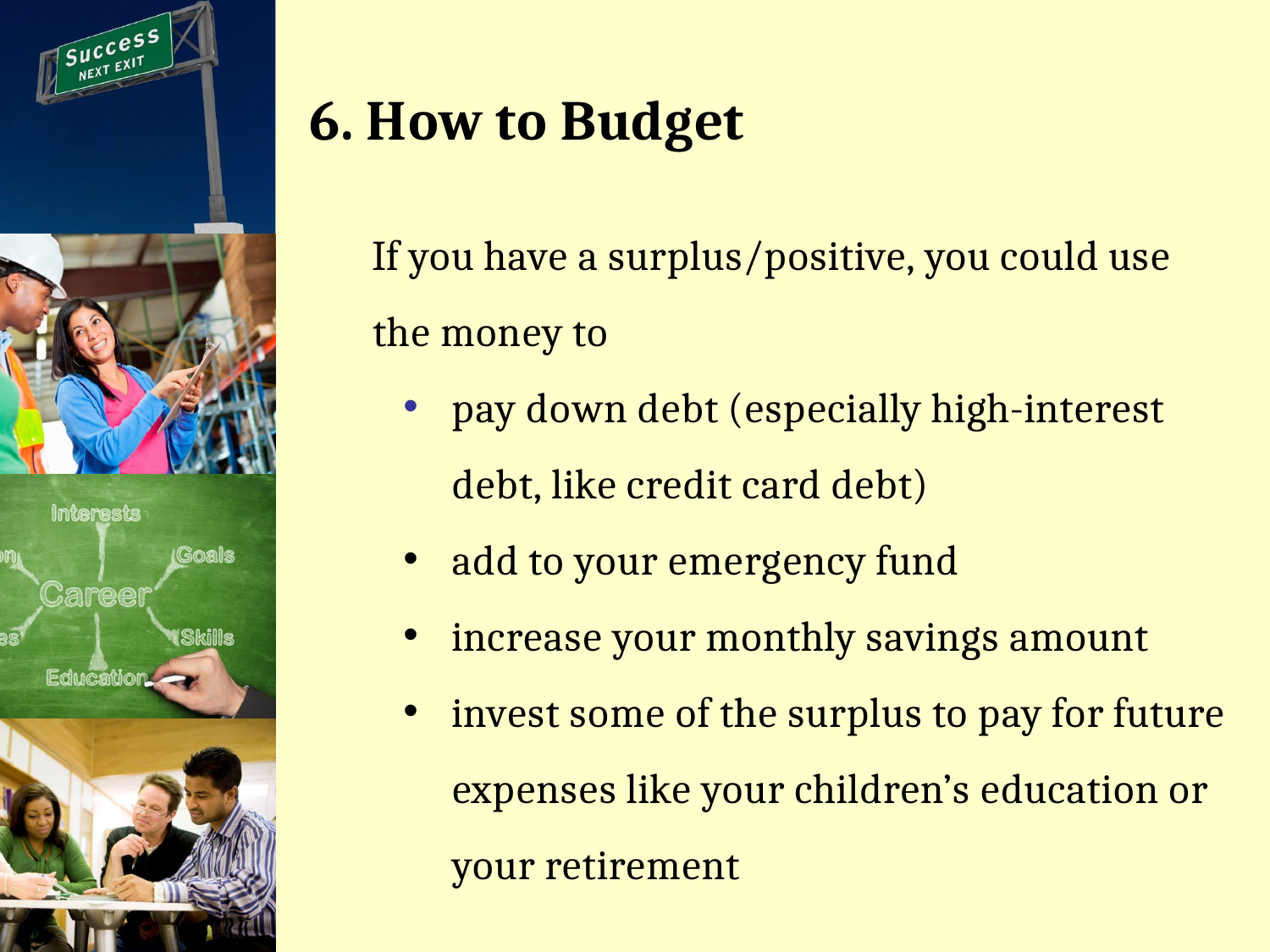

# 6. How to Budget
If you have a surplus/positive, you could use the money to
pay down debt (especially high-interest debt, like credit card debt)
add to your emergency fund
increase your monthly savings amount
invest some of the surplus to pay for future expenses like your children’s education or your retirement